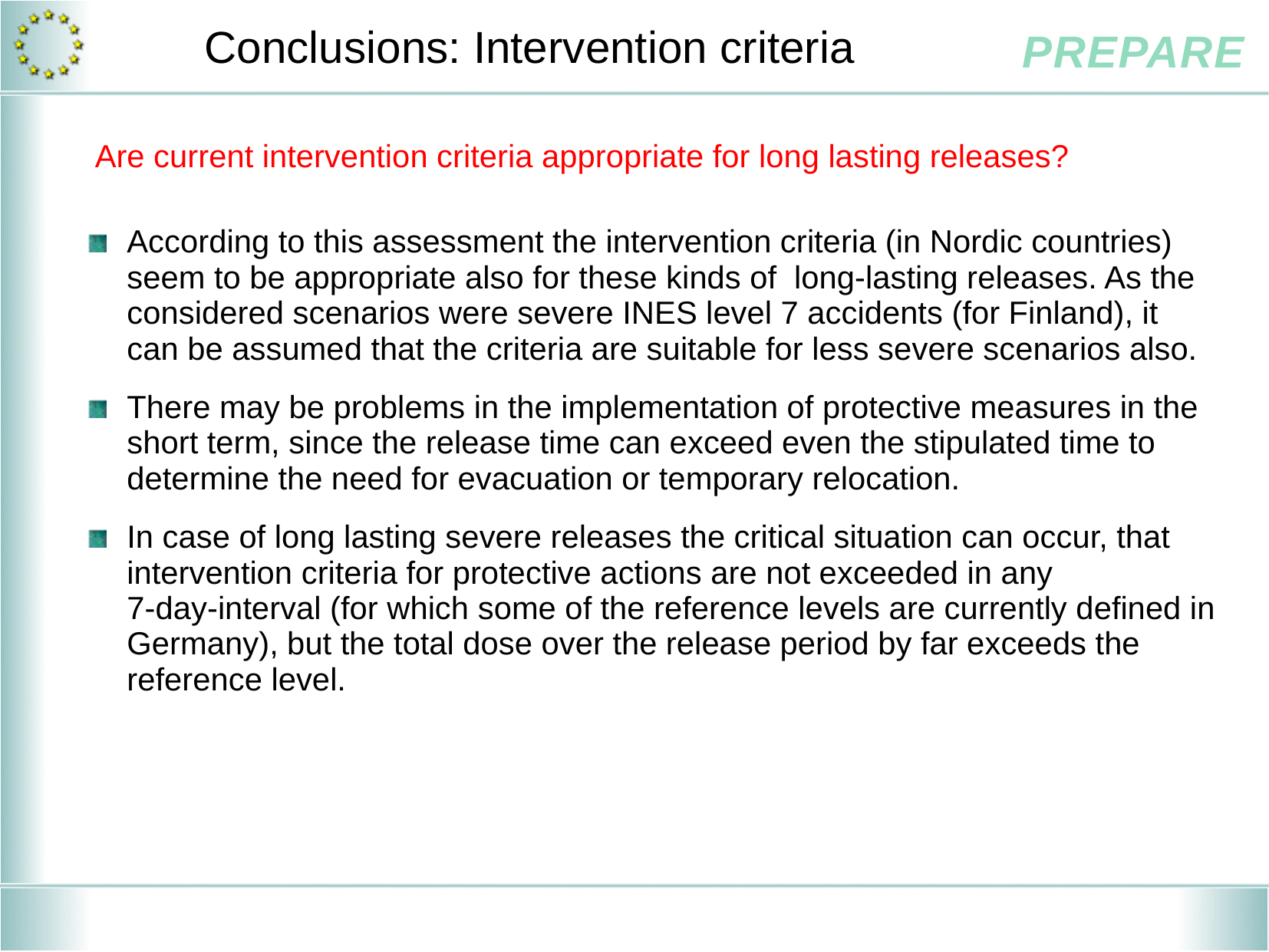

# Conclusions: Intervention criteria
Are current intervention criteria appropriate for long lasting releases?
According to this assessment the intervention criteria (in Nordic countries) seem to be appropriate also for these kinds of  long-lasting releases. As the considered scenarios were severe INES level 7 accidents (for Finland), it can be assumed that the criteria are suitable for less severe scenarios also.
There may be problems in the implementation of protective measures in the short term, since the release time can exceed even the stipulated time to determine the need for evacuation or temporary relocation.
In case of long lasting severe releases the critical situation can occur, that intervention criteria for protective actions are not exceeded in any
7-day-interval (for which some of the reference levels are currently defined in Germany), but the total dose over the release period by far exceeds the reference level.